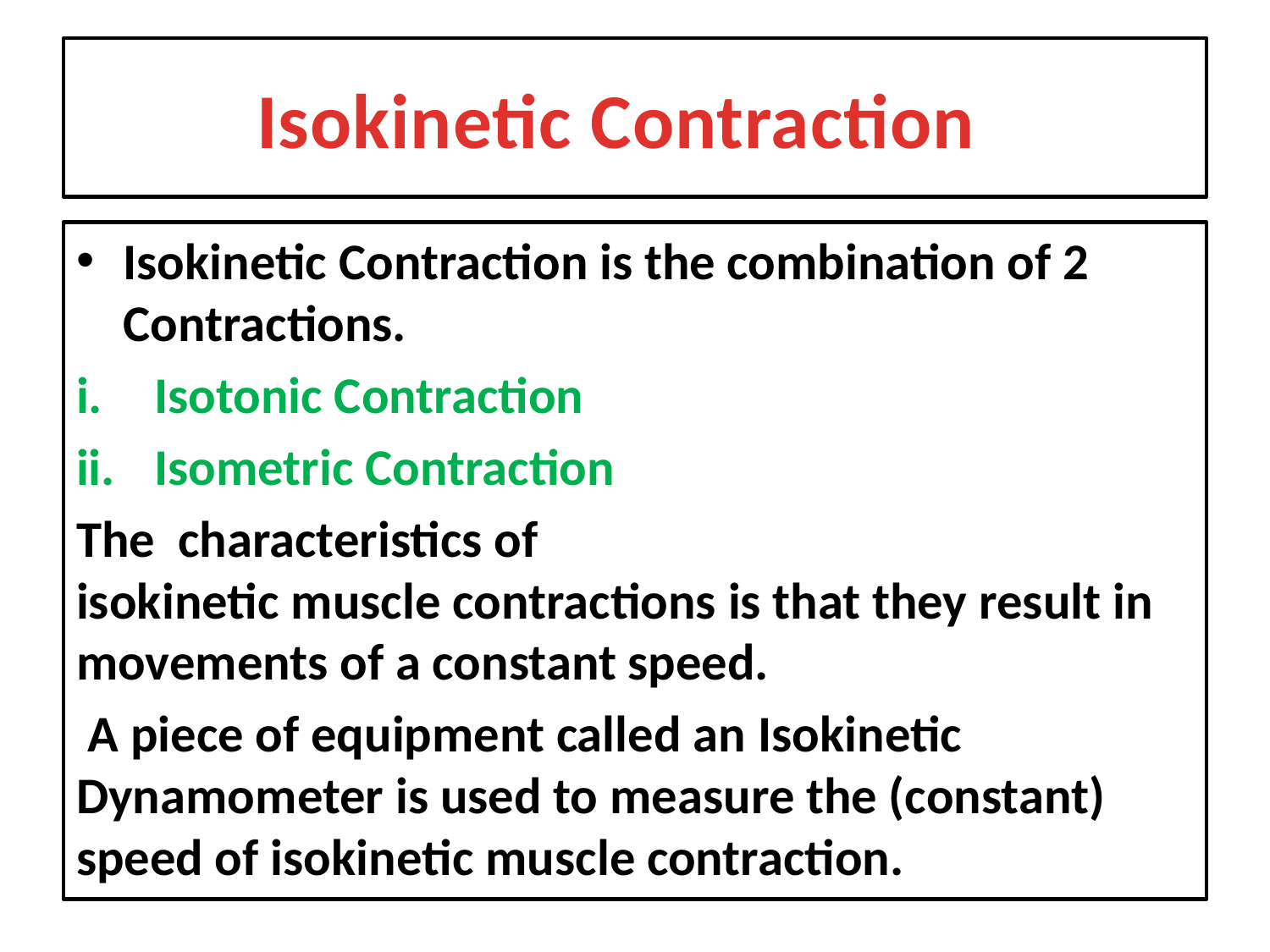

# Isokinetic Contraction
Isokinetic Contraction is the combination of 2 Contractions.
Isotonic Contraction
Isometric Contraction
The  characteristics of  isokinetic muscle contractions is that they result in movements of a constant speed.
 A piece of equipment called an Isokinetic Dynamometer is used to measure the (constant) speed of isokinetic muscle contraction.